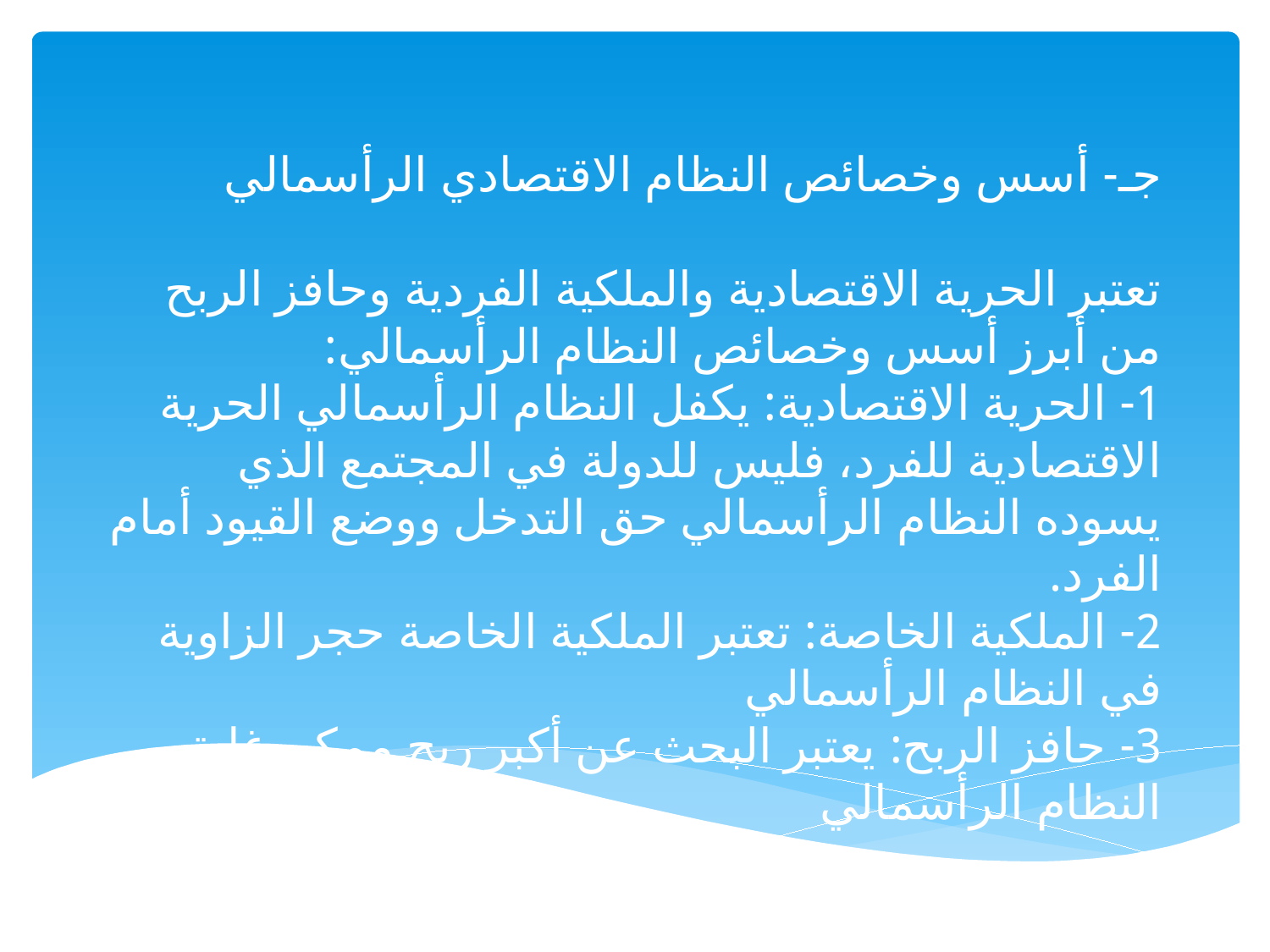

# جـ- أسس وخصائص النظام الاقتصادي الرأسمالي تعتبر الحرية الاقتصادية والملكية الفردية وحافز الربح من أبرز أسس وخصائص النظام الرأسمالي: 1- الحرية الاقتصادية: يكفل النظام الرأسمالي الحرية الاقتصادية للفرد، فليس للدولة في المجتمع الذي يسوده النظام الرأسمالي حق التدخل ووضع القيود أمام الفرد. 2- الملكية الخاصة: تعتبر الملكية الخاصة حجر الزاوية في النظام الرأسمالي 3- حافز الربح: يعتبر البحث عن أكبر ربح ممكن غاية النظام الرأسمالي